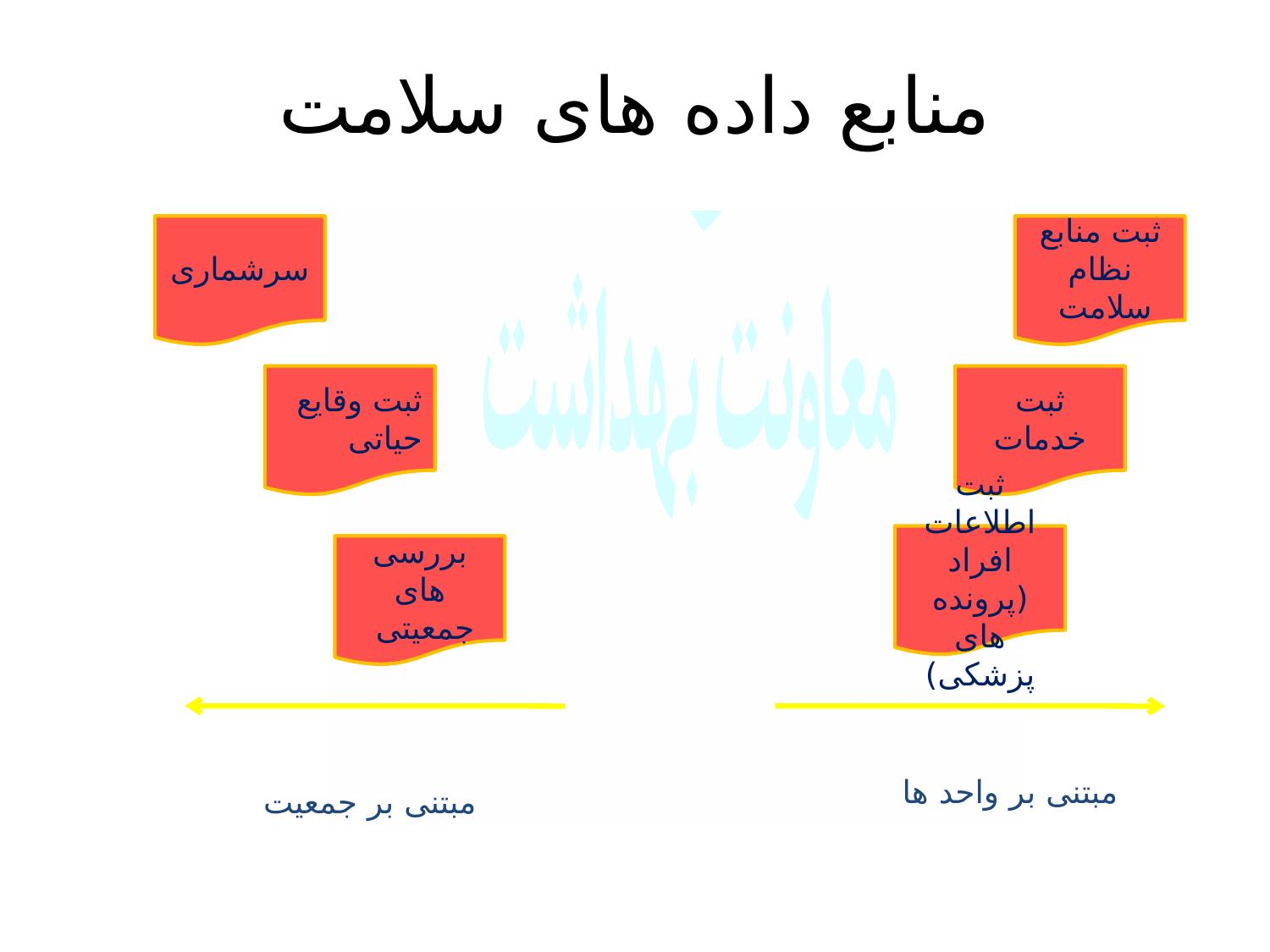

# منابع داده های سلامت

سرشماری
ثبت منابع نظام سلامت
ثبت وقایع حیاتی
ثبت خدمات
ثبت اطلاعات افراد (پرونده های پزشکی)
بررسی های
جمعیتی
مبتنی بر واحد ها
مبتنی بر جمعیت